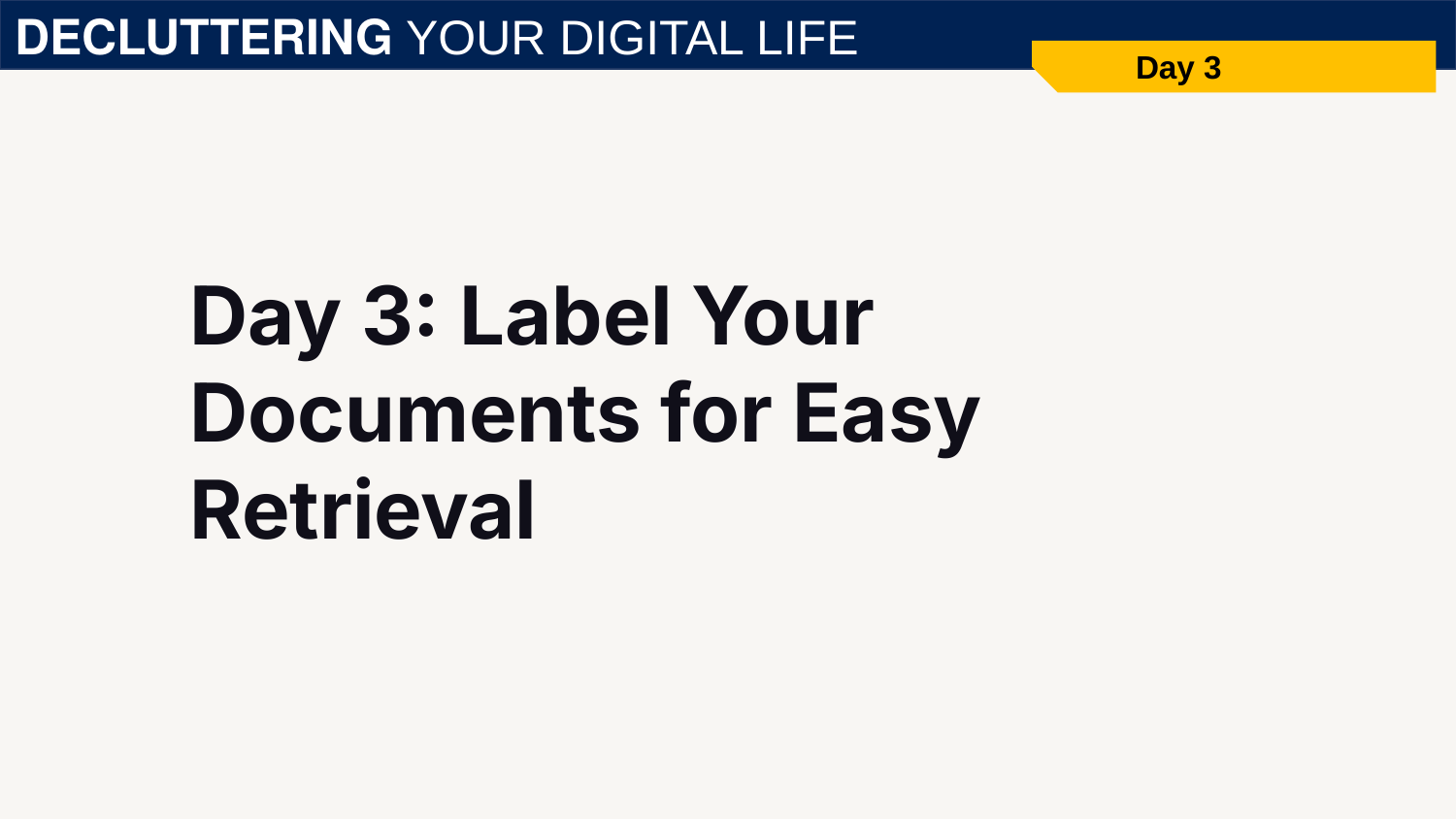

DECLUTTERING YOUR DIGITAL LIFE
Day 3

# Day 3: Label Your Documents for Easy Retrieval